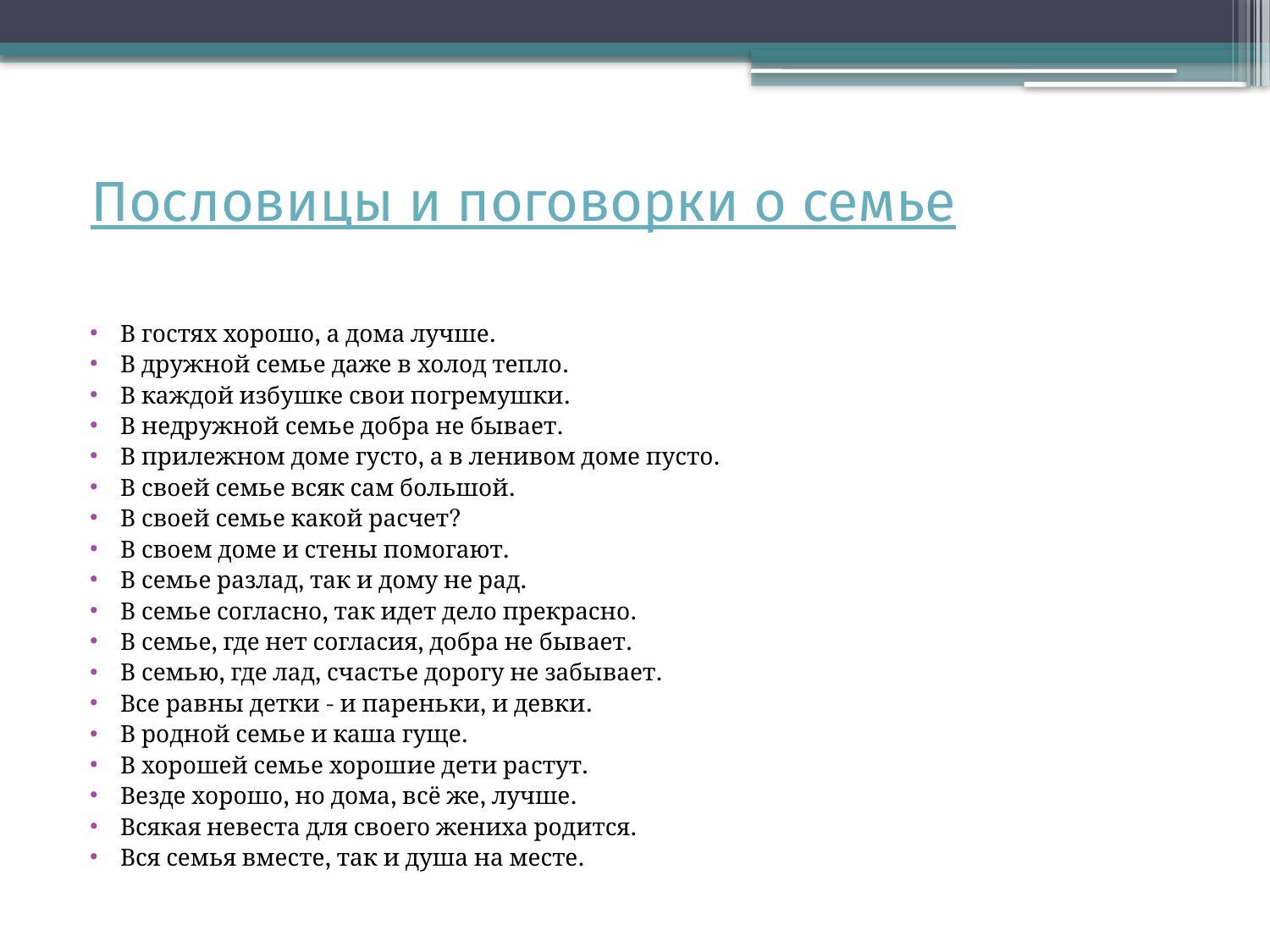

# Пословицы и поговорки о семье
В гостях хорошо, а дома лучше.
В дружной семье даже в холод тепло.
В каждой избушке свои погремушки.
В недружной семье добра не бывает.
В прилежном доме густо, а в ленивом доме пусто.
В своей семье всяк сам большой.
В своей семье какой расчет?
В своем доме и стены помогают.
В семье разлад, так и дому не рад.
В семье согласно, так идет дело прекрасно.
В семье, где нет согласия, добра не бывает.
В семью, где лад, счастье дорогу не забывает.
Все равны детки - и пареньки, и девки.
В родной семье и каша гуще.
В хорошей семье хорошие дети растут.
Везде хорошо, но дома, всё же, лучше.
Всякая невеста для своего жениха родится.
Вся семья вместе, так и душа на месте.